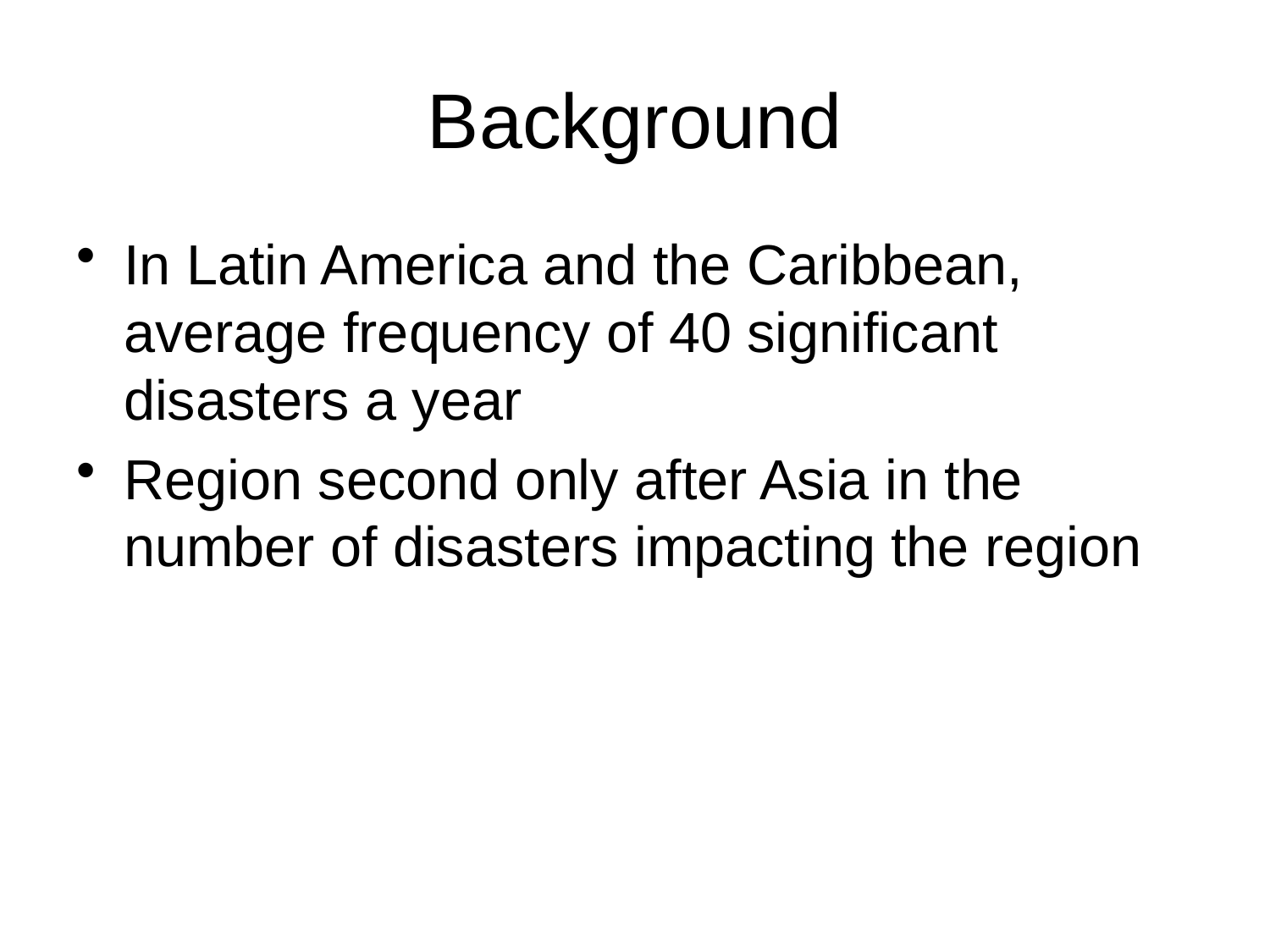

# Background
In Latin America and the Caribbean, average frequency of 40 significant disasters a year
Region second only after Asia in the number of disasters impacting the region